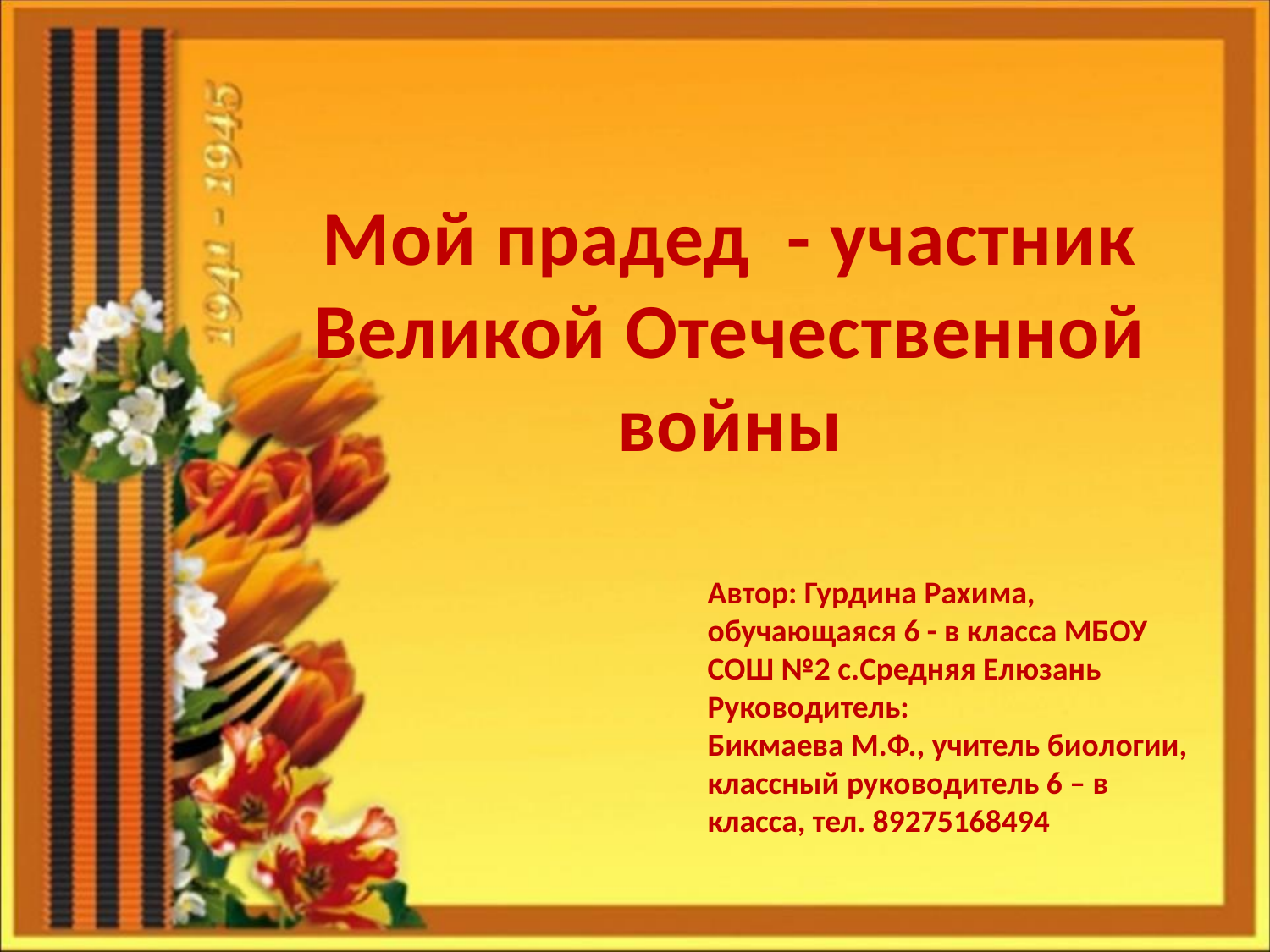

Мой прадед  - участник Великой Отечественной войны
Автор: Гурдина Рахима, обучающаяся 6 - в класса МБОУ СОШ №2 с.Средняя Елюзань
Руководитель:
Бикмаева М.Ф., учитель биологии, классный руководитель 6 – в класса, тел. 89275168494